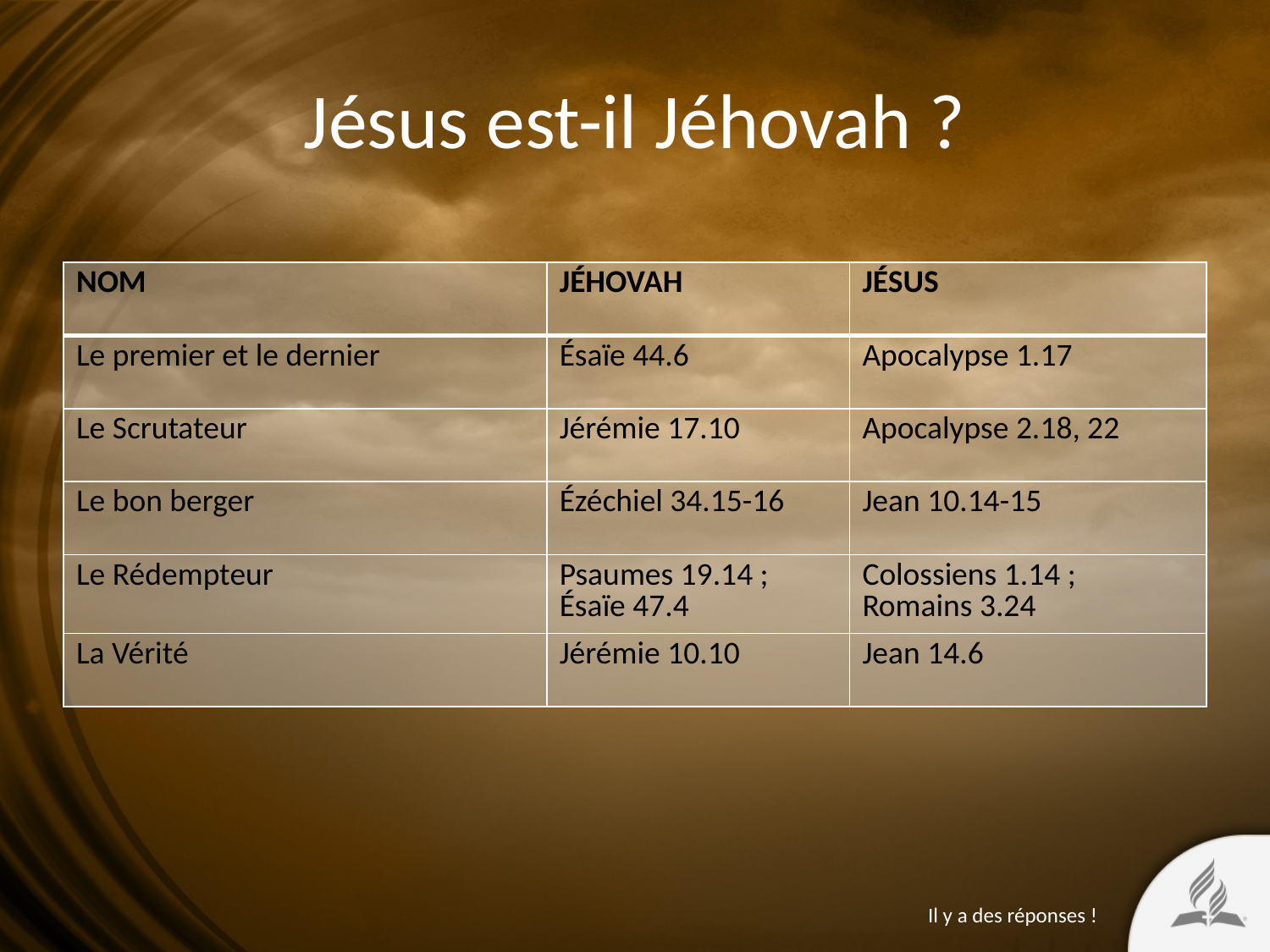

# Jésus est-il Jéhovah ?
| NOM | JÉHOVAH | JÉSUS |
| --- | --- | --- |
| Le premier et le dernier | Ésaïe 44.6 | Apocalypse 1.17 |
| Le Scrutateur | Jérémie 17.10 | Apocalypse 2.18, 22 |
| Le bon berger | Ézéchiel 34.15-16 | Jean 10.14-15 |
| Le Rédempteur | Psaumes 19.14 ; Ésaïe 47.4 | Colossiens 1.14 ; Romains 3.24 |
| La Vérité | Jérémie 10.10 | Jean 14.6 |
Il y a des réponses !